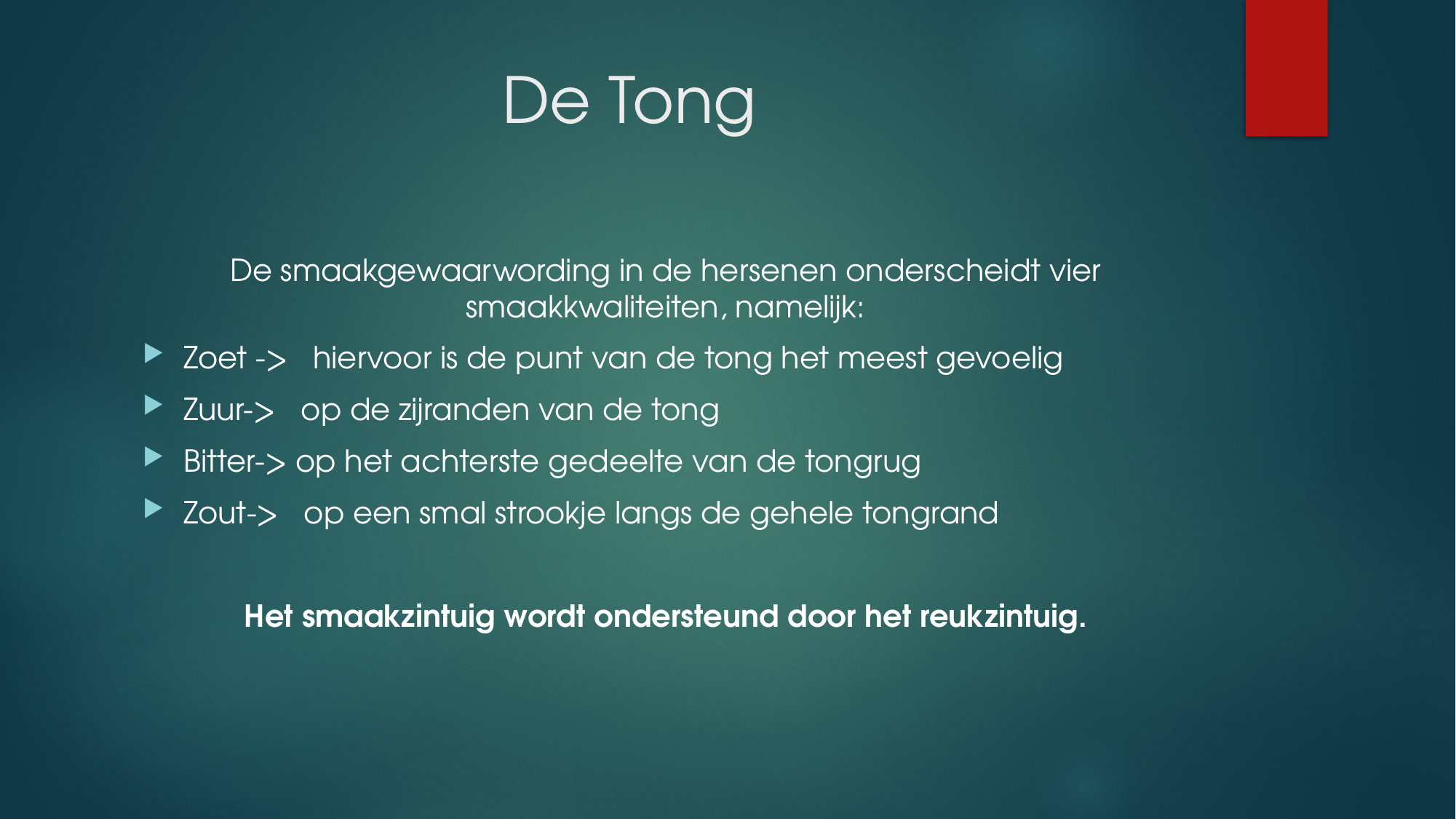

# De Tong
De smaakgewaarwording in de hersenen onderscheidt vier smaakkwaliteiten, namelijk:
Zoet ->   hiervoor is de punt van de tong het meest gevoelig
Zuur->   op de zijranden van de tong
Bitter-> op het achterste gedeelte van de tongrug
Zout->   op een smal strookje langs de gehele tongrand

Het smaakzintuig wordt ondersteund door het reukzintuig.